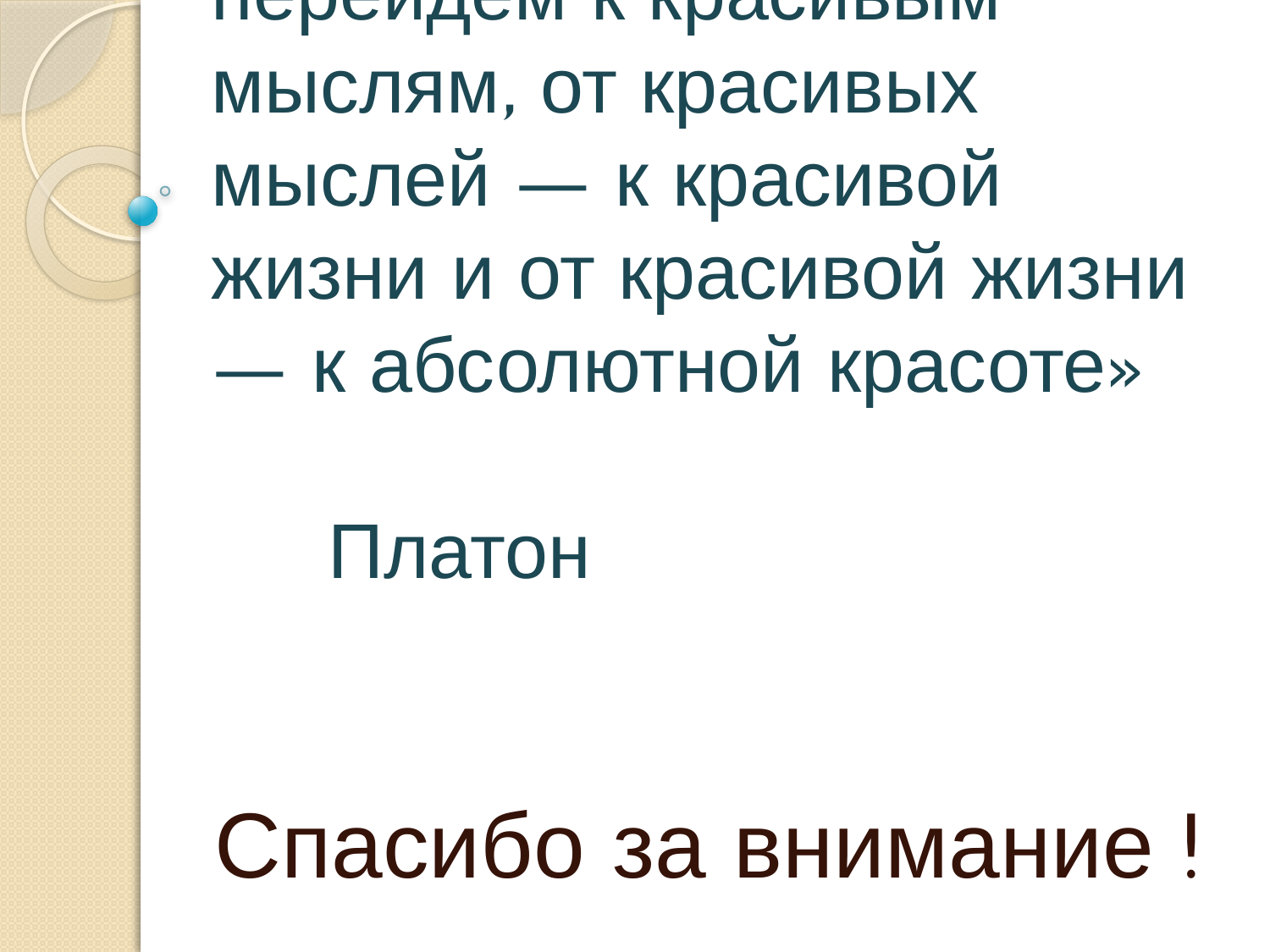

# «От красивых образов мы перейдем к красивым мыслям, от красивых мыслей — к красивой жизни и от красивой жизни — к абсолютной красоте» Платон
Спасибо за внимание !